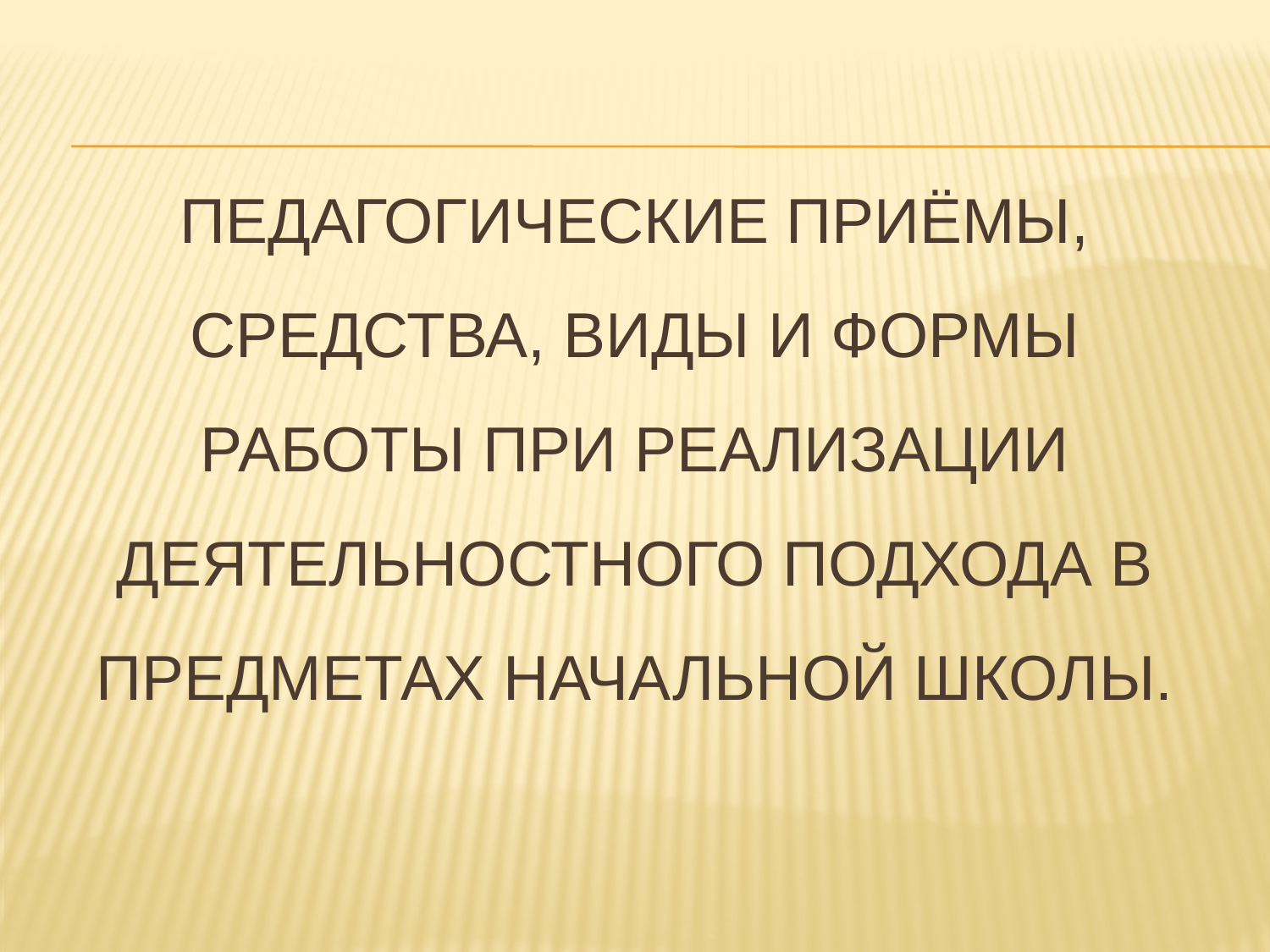

# Педагогические приёмы, средства, виды и формы работы при реализации деятельностного подхода в предметах начальной школы.